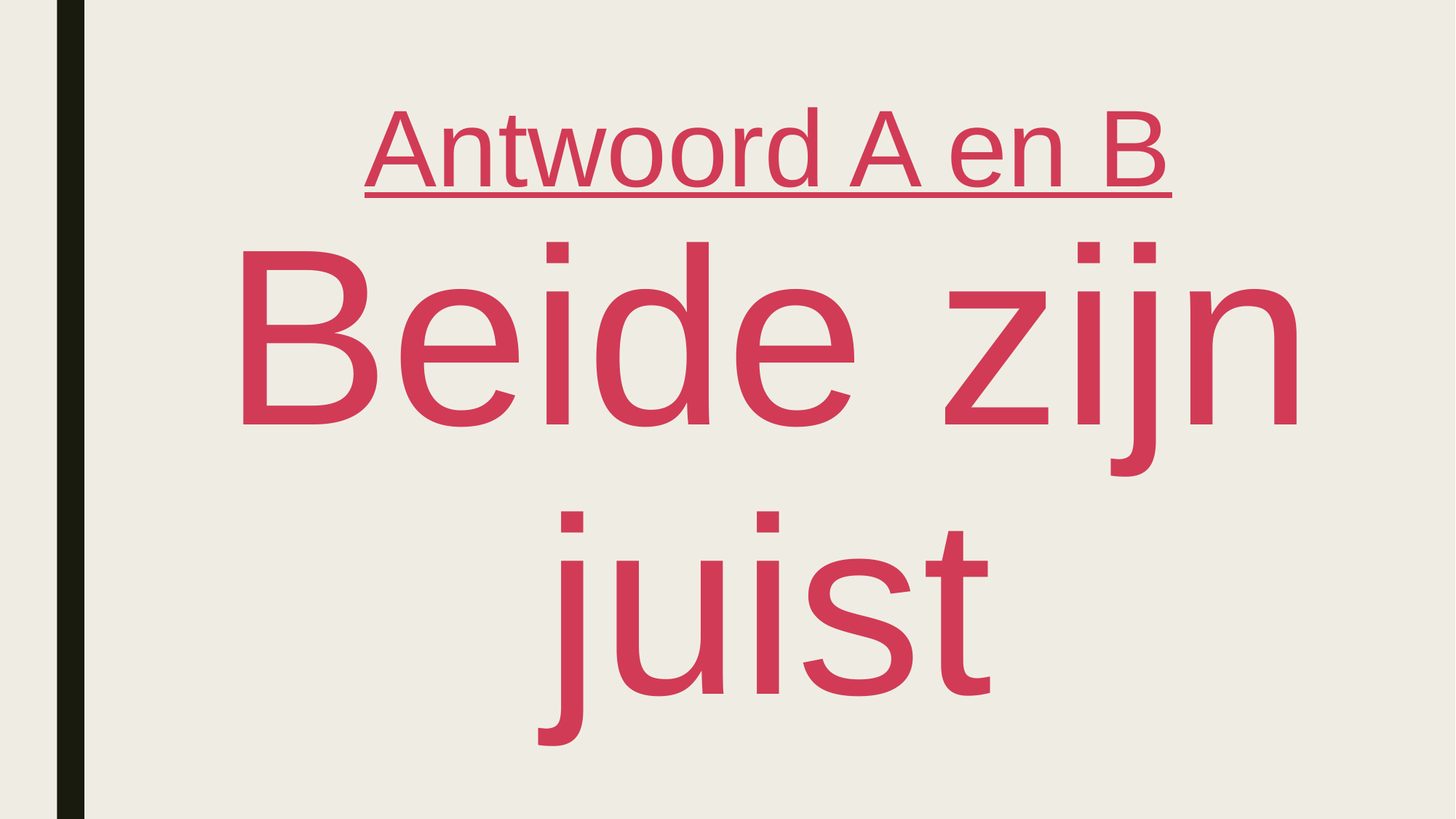

# Antwoord A en B Beide zijn juist